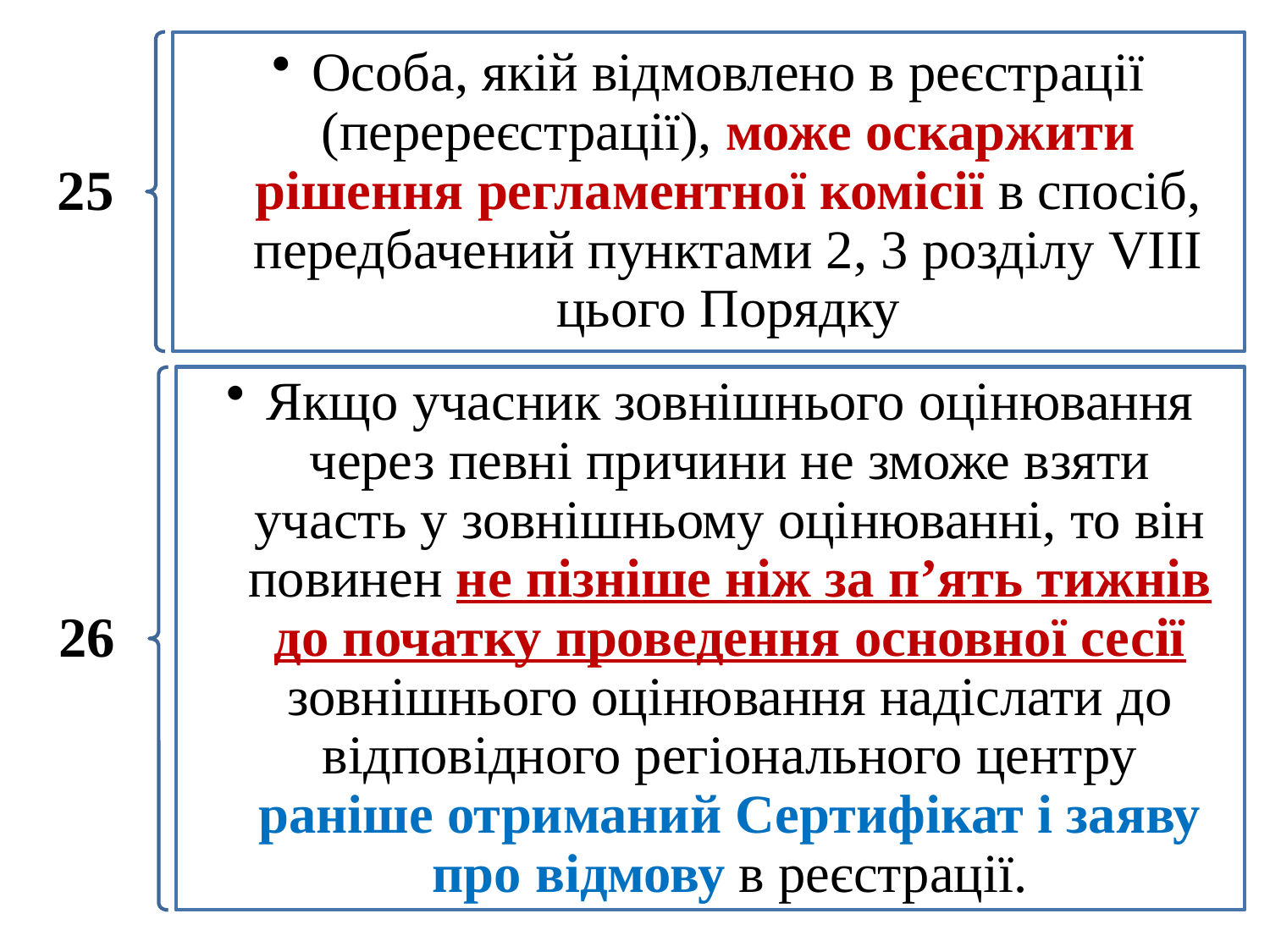

25
Особа, якій відмовлено в реєстрації (перереєстрації), може оскаржити рішення регламентної комісії в спосіб, передбачений пунктами 2, 3 розділу VІІI цього Порядку
26
Якщо учасник зовнішнього оцінювання через певні причини не зможе взяти участь у зовнішньому оцінюванні, то він повинен не пізніше ніж за п’ять тижнів до початку проведення основної сесії зовнішнього оцінювання надіслати до відповідного регіонального центру раніше отриманий Сертифікат і заяву про відмову в реєстрації.